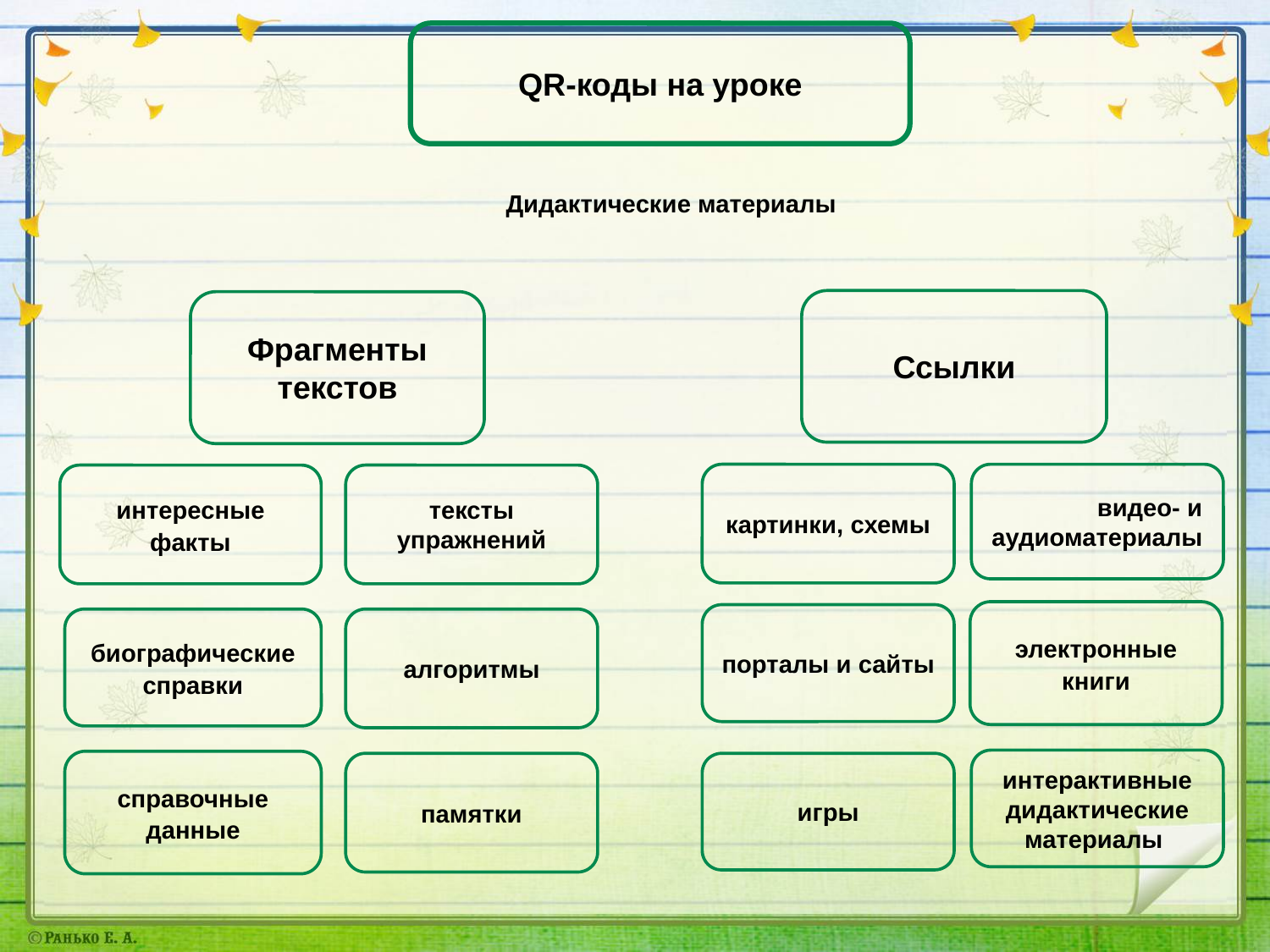

QR-коды на уроке
Дидактические материалы
Ссылки
Фрагменты текстов
картинки, схемы
               видео- и аудиоматериалы
интересные факты
тексты упражнений
электронные книги
порталы и сайты
алгоритмы
биографические справки
интерактивные дидактические
материалы
справочные данные
памятки
игры